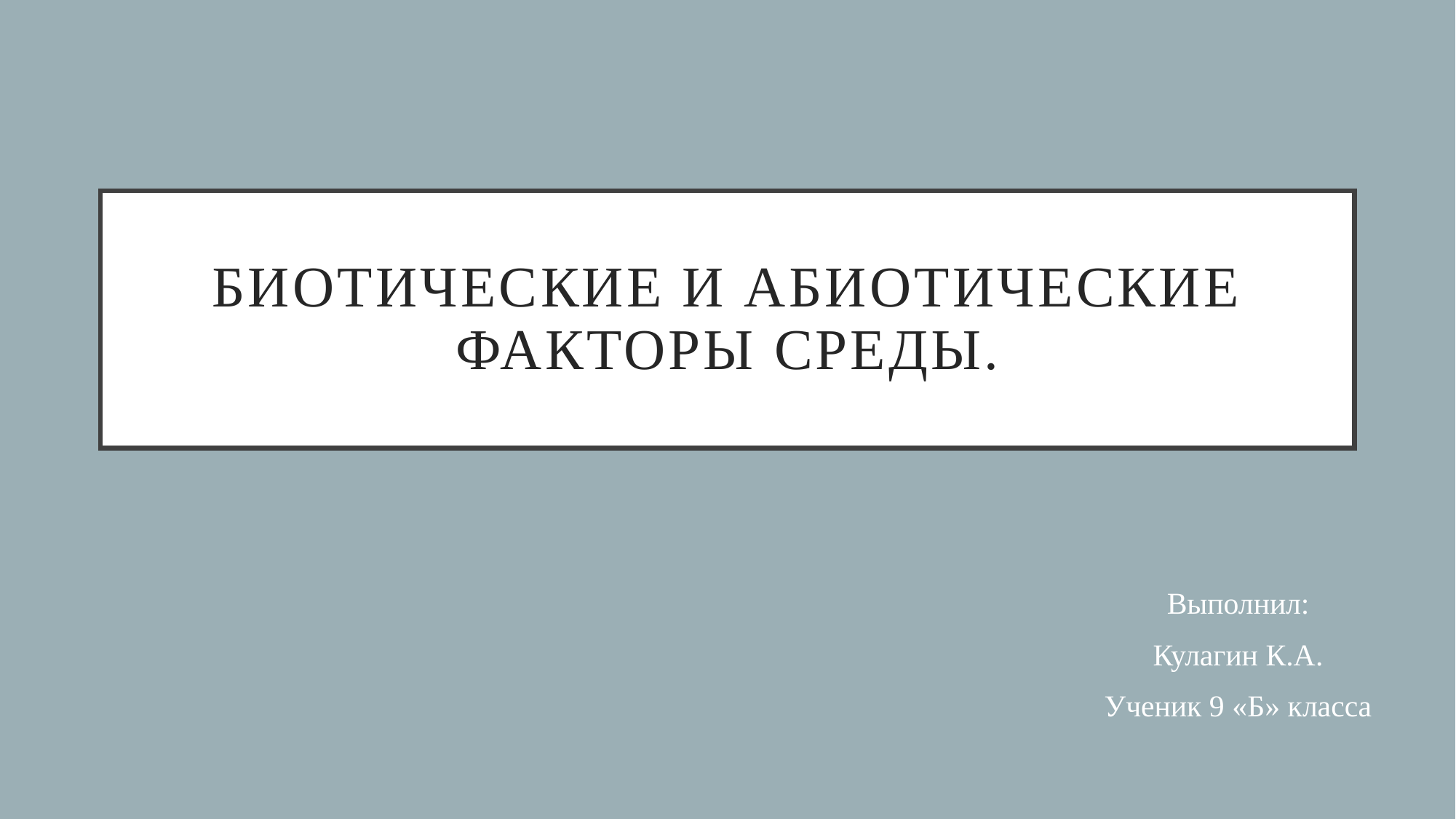

# Биотические и абиотические факторы среды.
Выполнил:
Кулагин К.А.
Ученик 9 «Б» класса